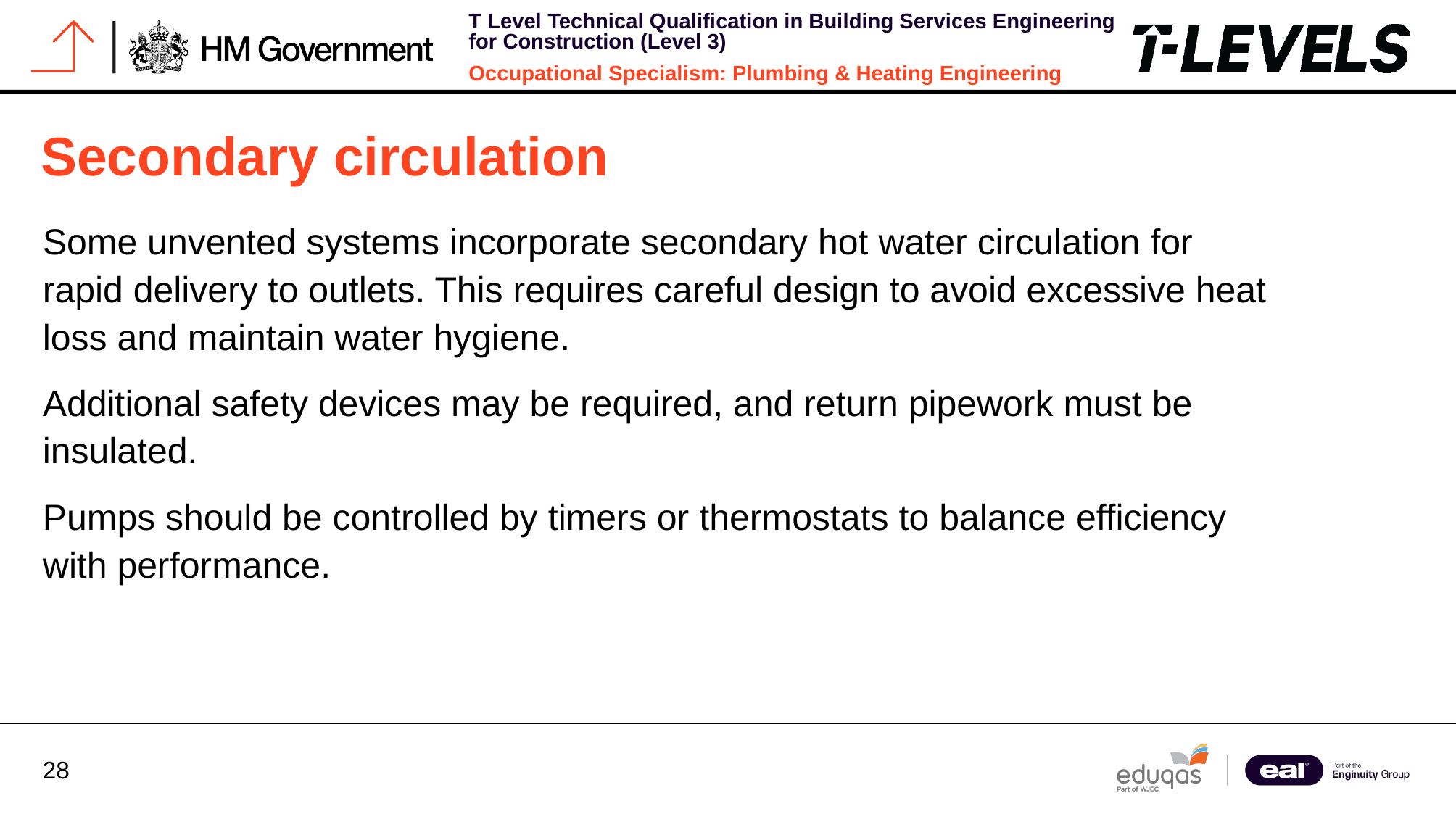

# Secondary circulation
Some unvented systems incorporate secondary hot water circulation for rapid delivery to outlets. This requires careful design to avoid excessive heat loss and maintain water hygiene.
Additional safety devices may be required, and return pipework must be insulated.
Pumps should be controlled by timers or thermostats to balance efficiency with performance.